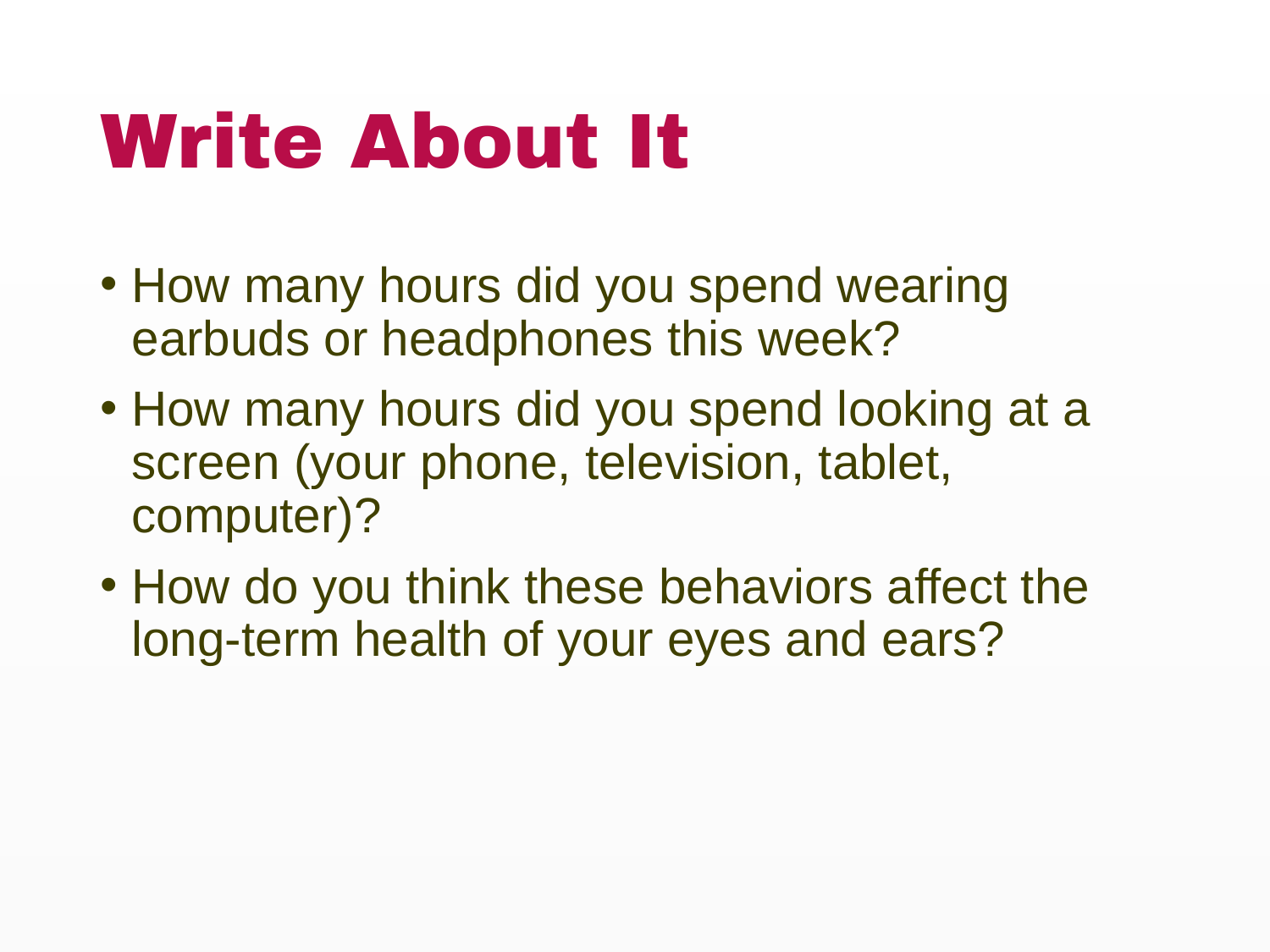

# Write About It
How many hours did you spend wearing earbuds or headphones this week?
How many hours did you spend looking at a screen (your phone, television, tablet, computer)?
How do you think these behaviors affect the long-term health of your eyes and ears?